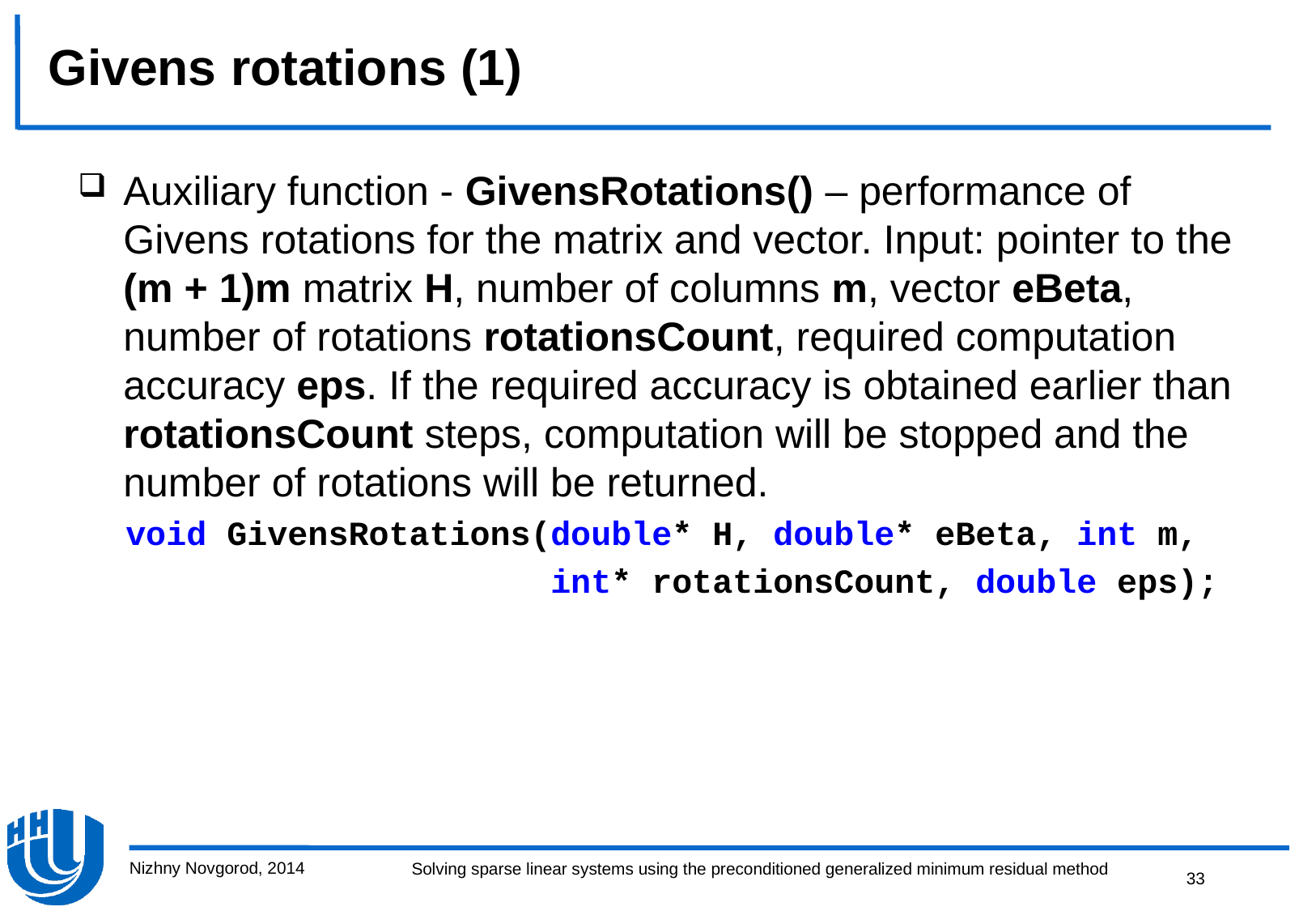

# Givens rotations (1)
Auxiliary function - GivensRotations() – performance of Givens rotations for the matrix and vector. Input: pointer to the (m + 1)m matrix H, number of columns m, vector eBeta, number of rotations rotationsCount, required computation accuracy eps. If the required accuracy is obtained earlier than rotationsCount steps, computation will be stopped and the number of rotations will be returned.
void GivensRotations(double* H, double* eBeta, int m,
                     int* rotationsCount, double eps);

Nizhny Novgorod, 2014
33
Solving sparse linear systems using the preconditioned generalized minimum residual method